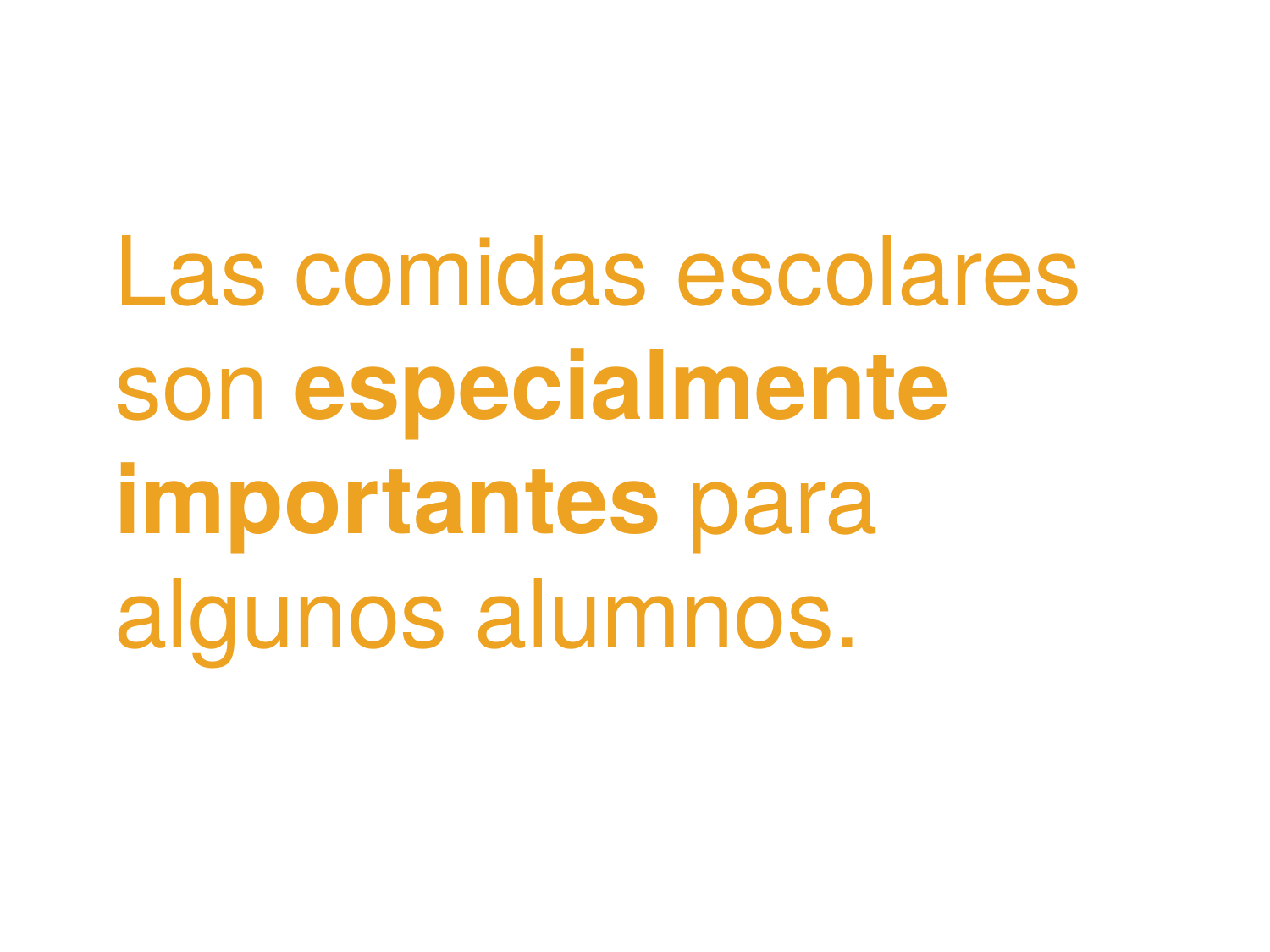

Las comidas escolares son especialmente importantes para algunos alumnos.